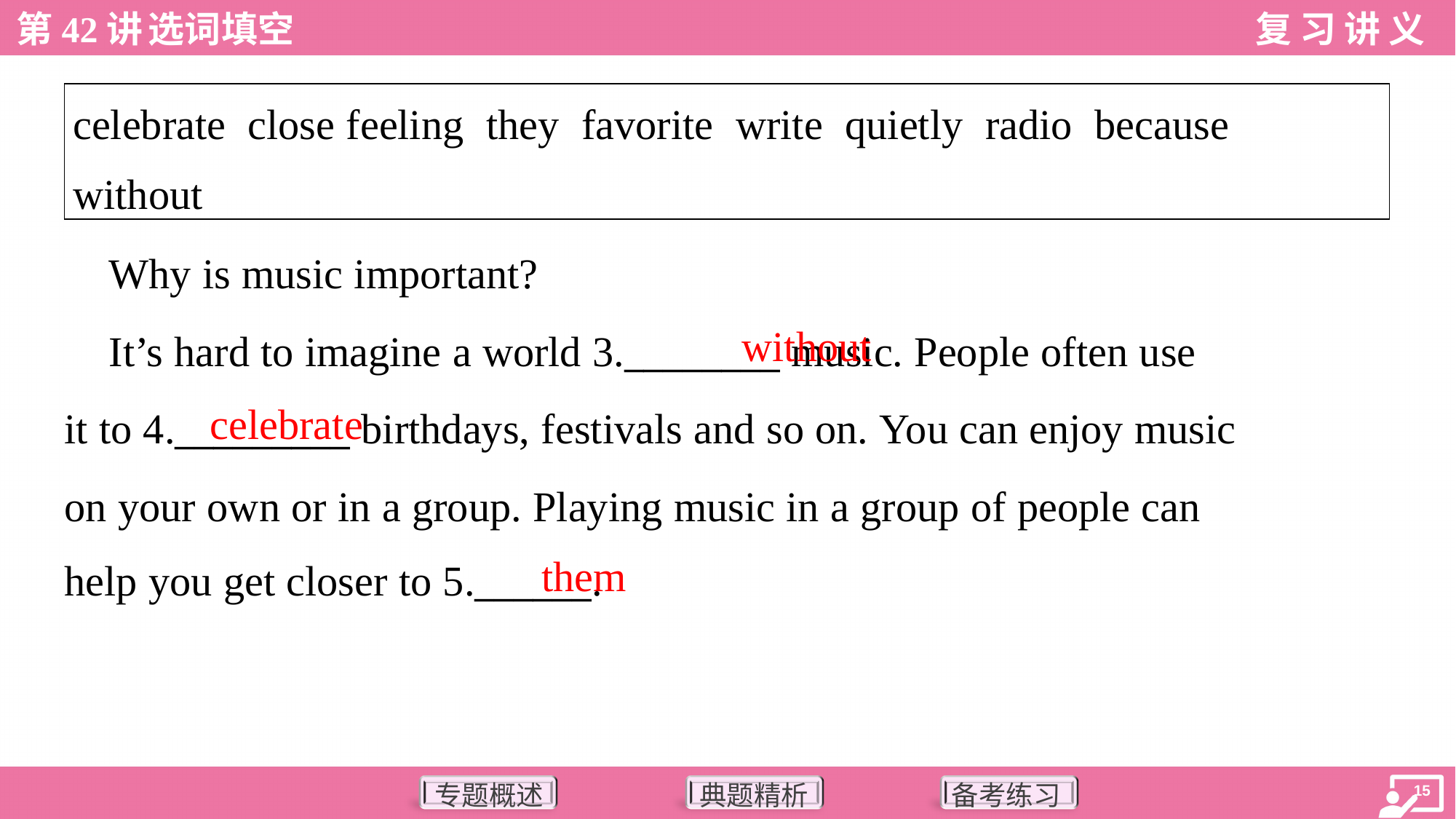

| celebrate close feeling they favorite write quietly radio because without |
| --- |
    Why is music important?
without
    It’s hard to imagine a world 3.________ music. People often use
it to 4._________ birthdays, festivals and so on. You can enjoy music
on your own or in a group. Playing music in a group of people can
help you get closer to 5.______.
celebrate
them